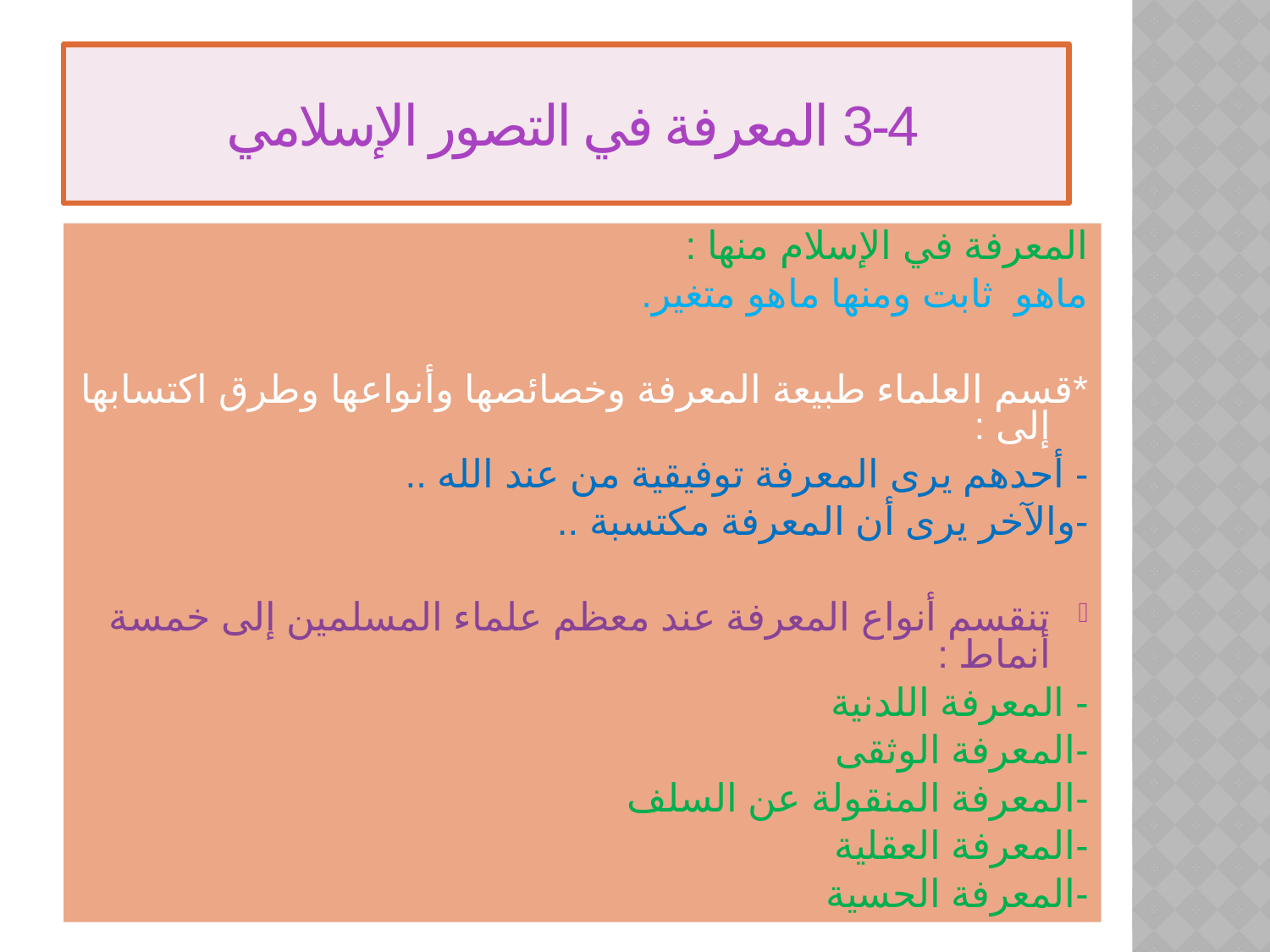

# 3-4 المعرفة في التصور الإسلامي
المعرفة في الإسلام منها :
ماهو  ثابت ومنها ماهو متغير.

*قسم العلماء طبيعة المعرفة وخصائصها وأنواعها وطرق اكتسابها إلى :
- أحدهم يرى المعرفة توفيقية من عند الله ..
-والآخر يرى أن المعرفة مكتسبة ..

تنقسم أنواع المعرفة عند معظم علماء المسلمين إلى خمسة أنماط :
- المعرفة اللدنية
-المعرفة الوثقى
-المعرفة المنقولة عن السلف
-المعرفة العقلية
-المعرفة الحسية